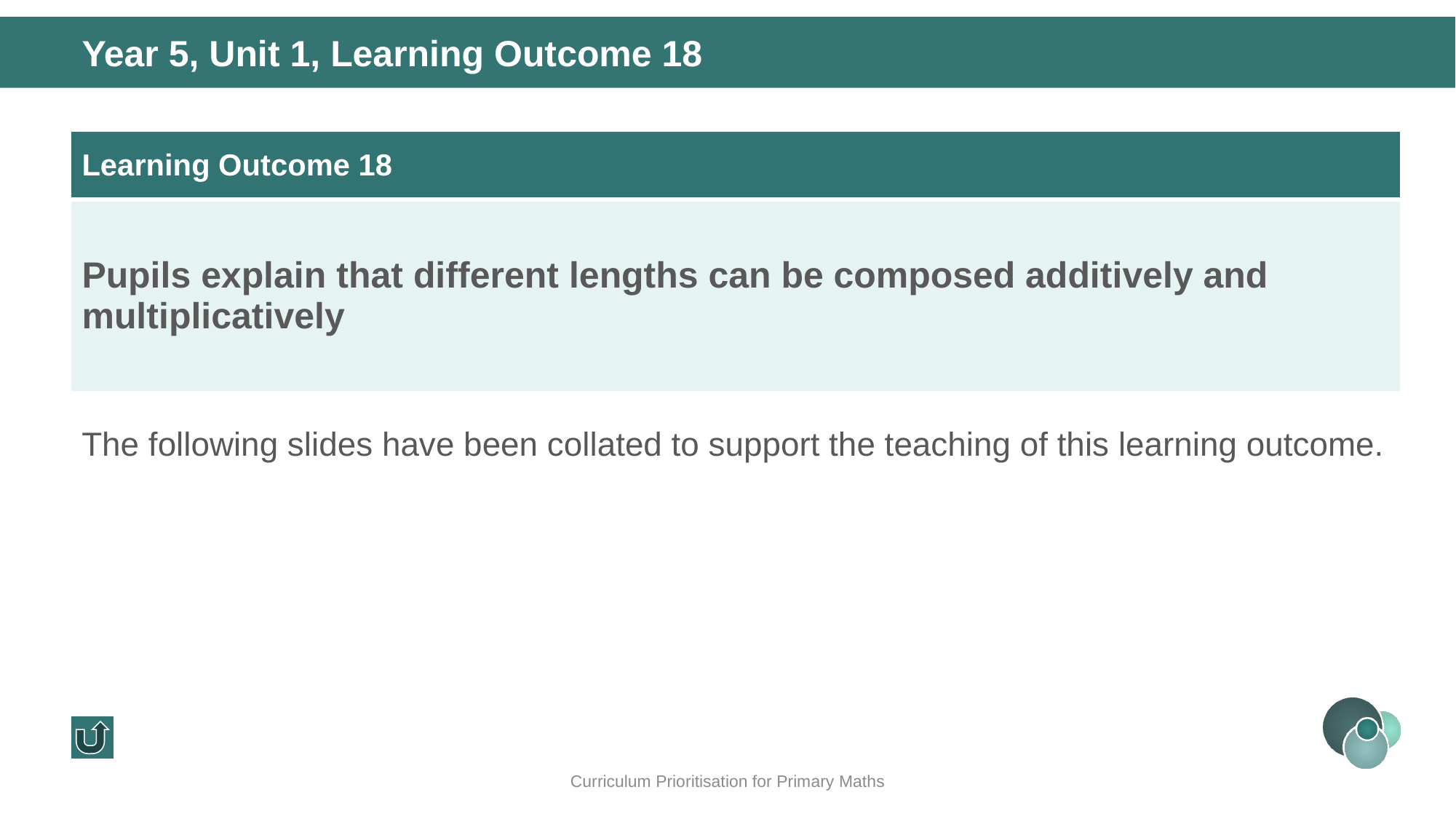

Year 5, Unit 1, Learning Outcome 18
| Learning Outcome 18 |
| --- |
| Pupils explain that different lengths can be composed additively and multiplicatively |
The following slides have been collated to support the teaching of this learning outcome.

Curriculum Prioritisation for Primary Maths